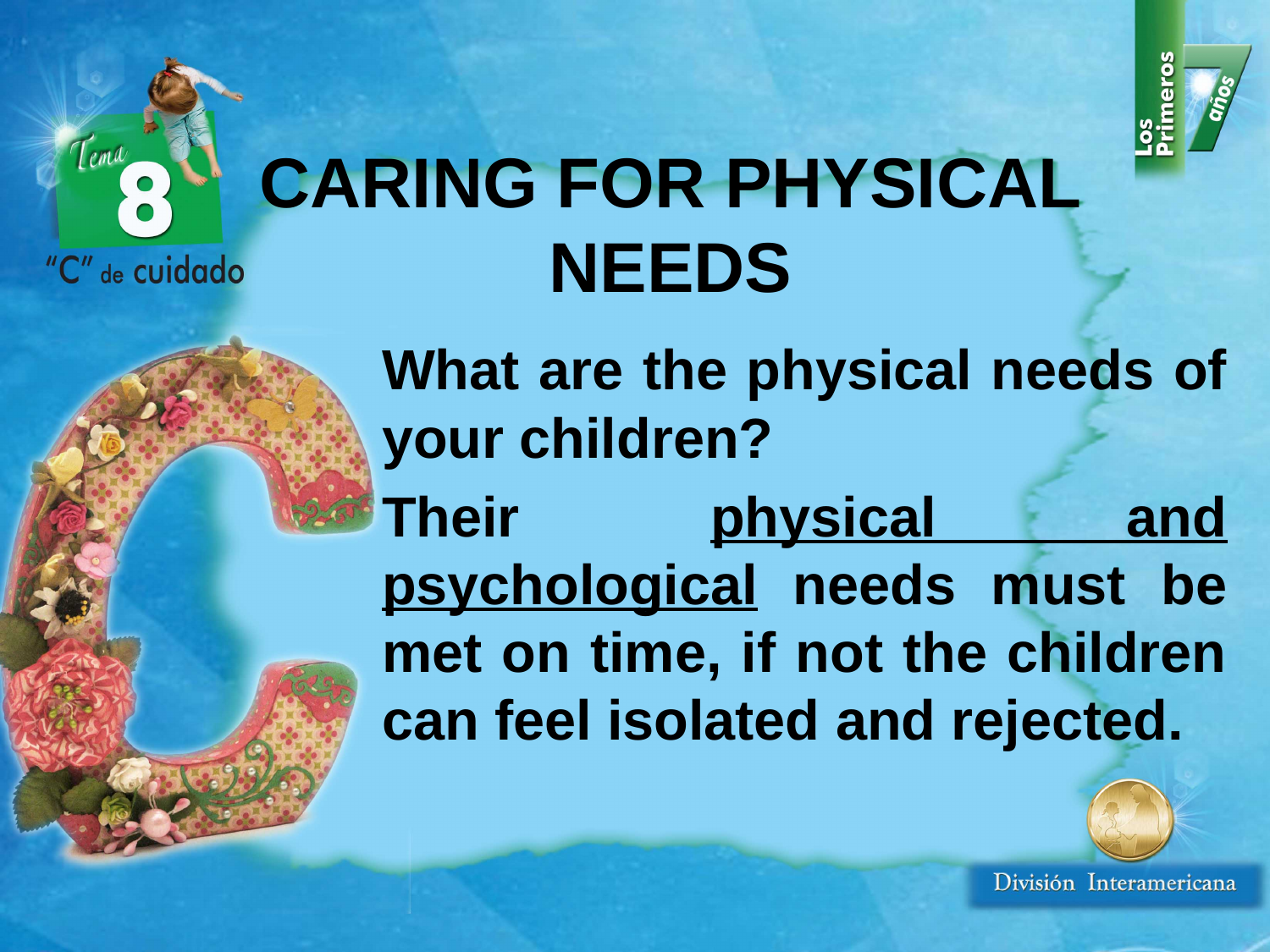

# CARING FOR PHYSICAL NEEDS
	What are the physical needs of your children?
	Their physical and psychological needs must be met on time, if not the children can feel isolated and rejected.